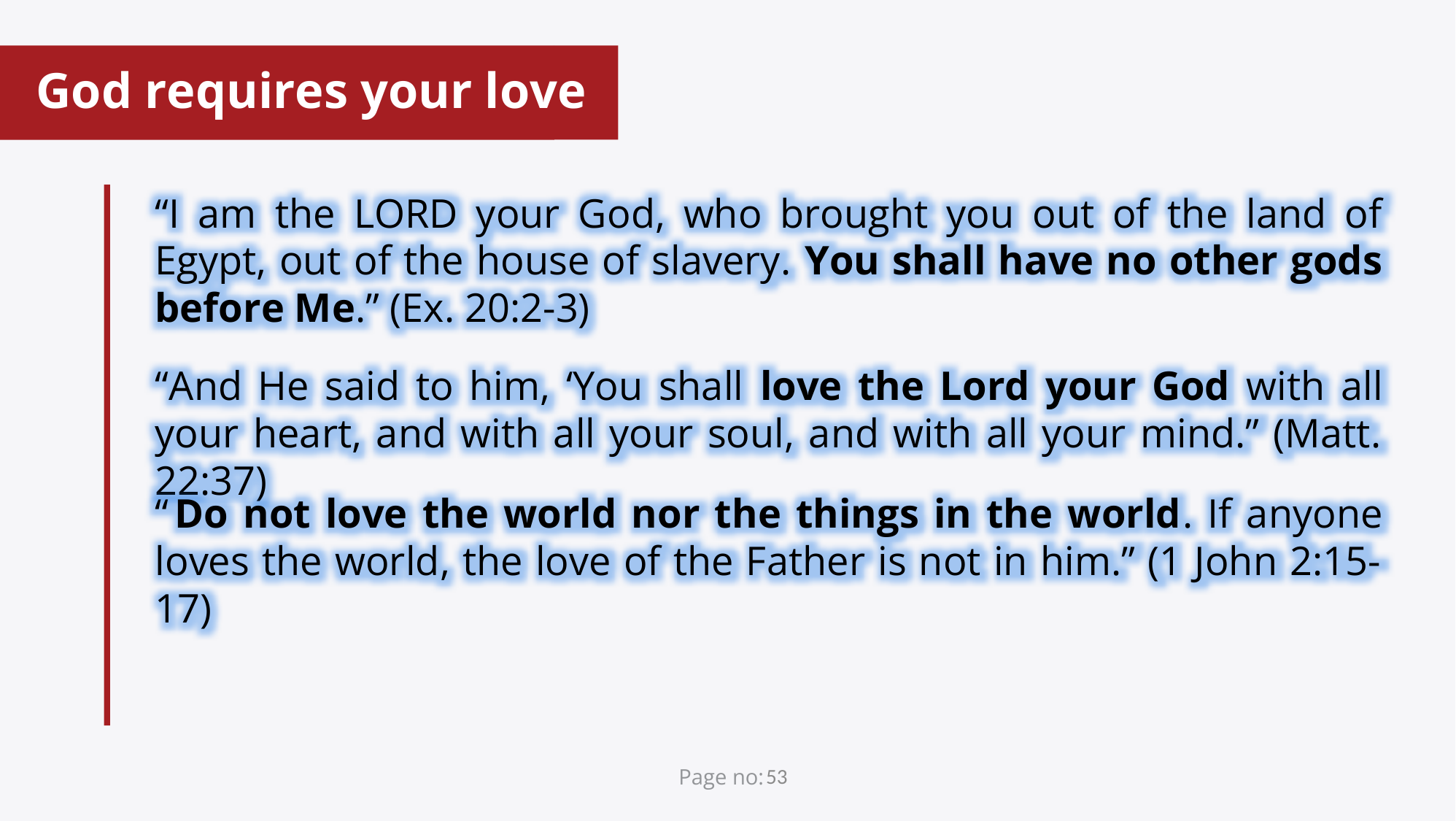

God requires your love
“I am the Lord your God, who brought you out of the land of Egypt, out of the house of slavery. You shall have no other gods before Me.” (Ex. 20:2-3)
“And He said to him, ‘You shall love the Lord your God with all your heart, and with all your soul, and with all your mind.” (Matt. 22:37)
“ Do not love the world nor the things in the world. If anyone loves the world, the love of the Father is not in him.” (1 John 2:15-17)